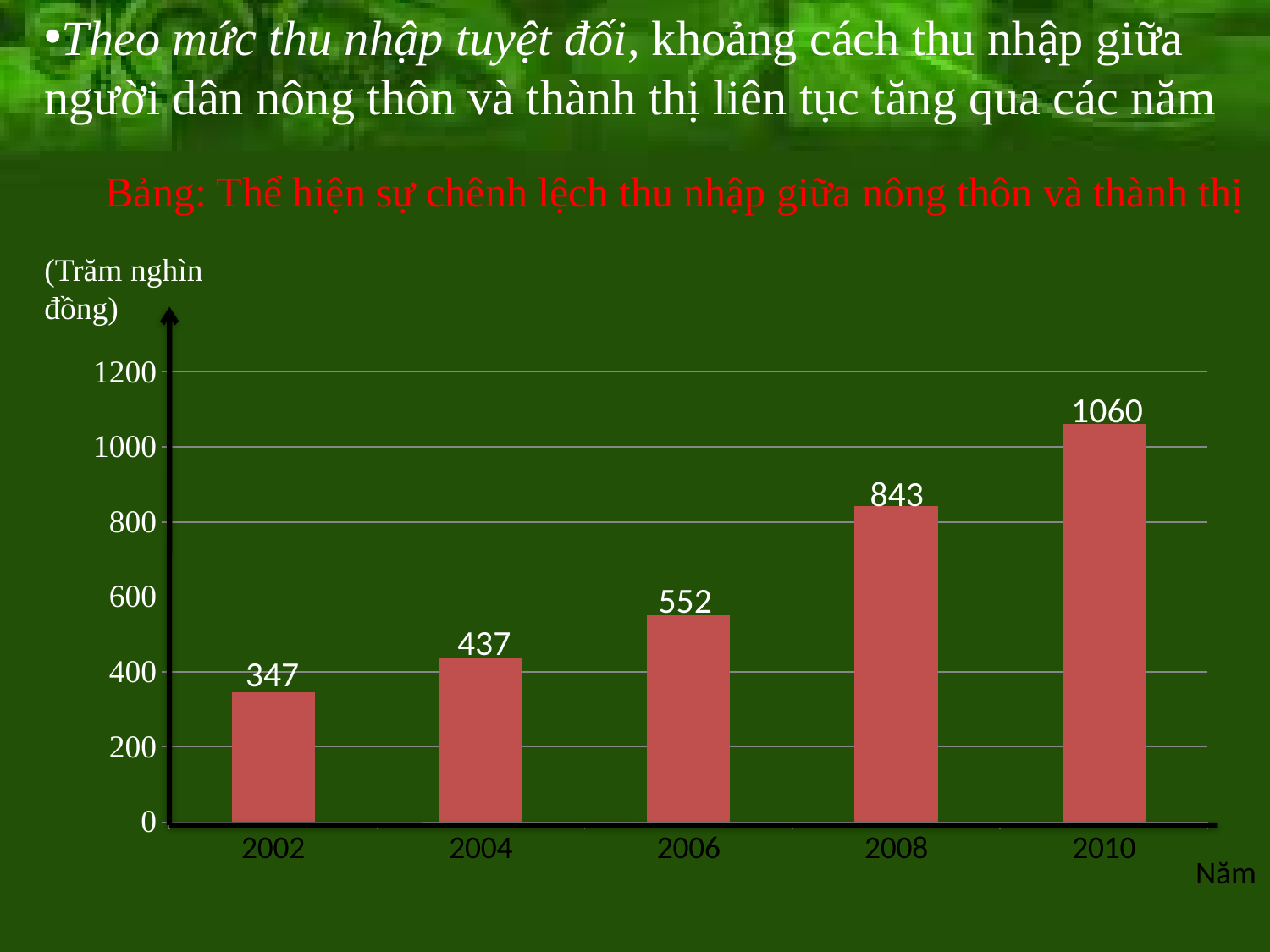

Theo mức thu nhập tuyệt đối, khoảng cách thu nhập giữa người dân nông thôn và thành thị liên tục tăng qua các năm
Bảng: Thể hiện sự chênh lệch thu nhập giữa nông thôn và thành thị
(Trăm nghìn đồng)

### Chart

| Category | Series 1 |
|---|---|
| 2002 | 347.0 |
| 2004 | 437.0 |
| 2006 | 552.0 |
| 2008 | 843.0 |
| 2010 | 1060.0 |
1060
843
552
437
347
Năm